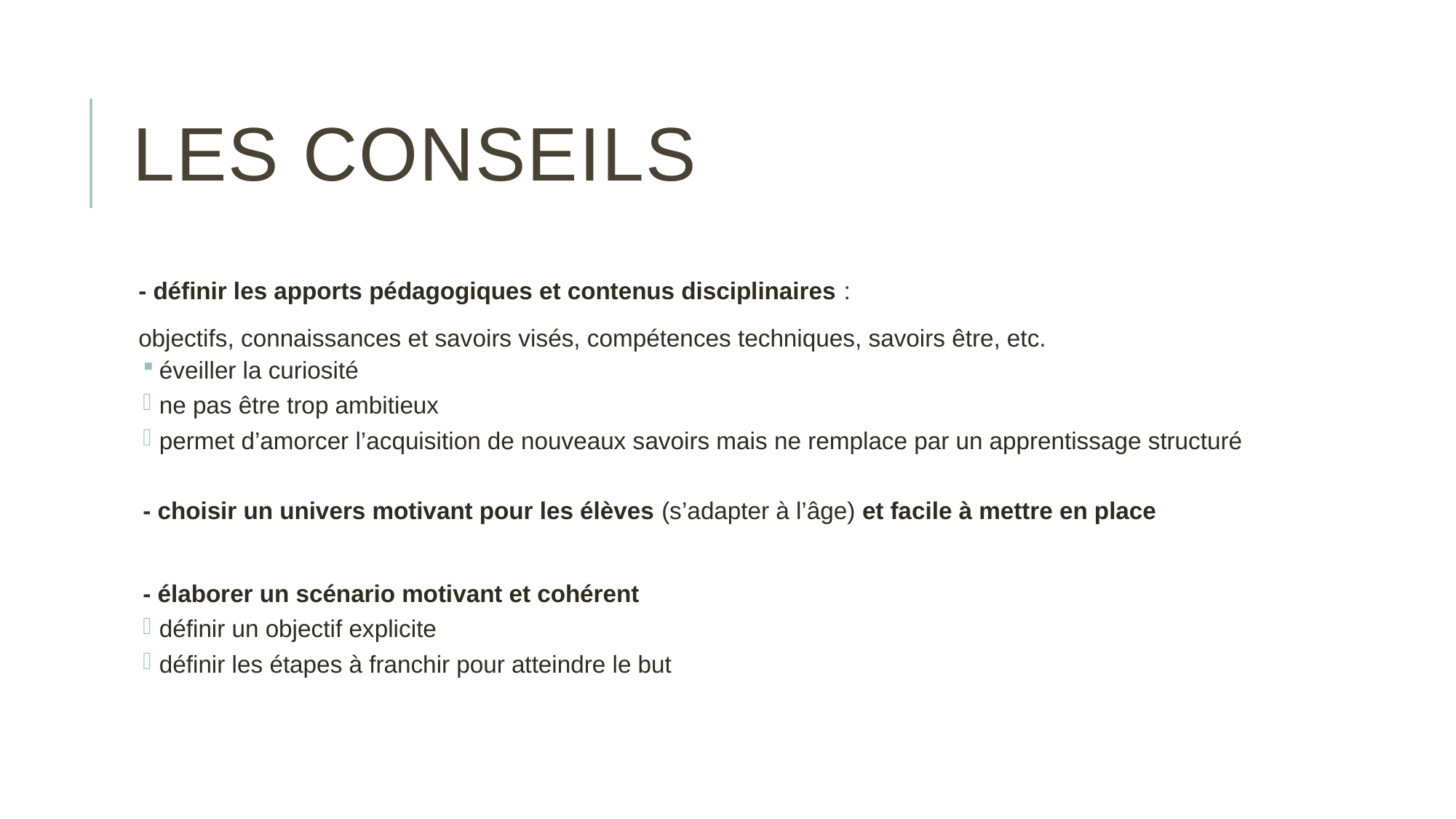

# Les conseils
- définir les apports pédagogiques et contenus disciplinaires :
objectifs, connaissances et savoirs visés, compétences techniques, savoirs être, etc.
éveiller la curiosité
ne pas être trop ambitieux
permet d’amorcer l’acquisition de nouveaux savoirs mais ne remplace par un apprentissage structuré

- choisir un univers motivant pour les élèves (s’adapter à l’âge) et facile à mettre en place

- élaborer un scénario motivant et cohérent
définir un objectif explicite
définir les étapes à franchir pour atteindre le but